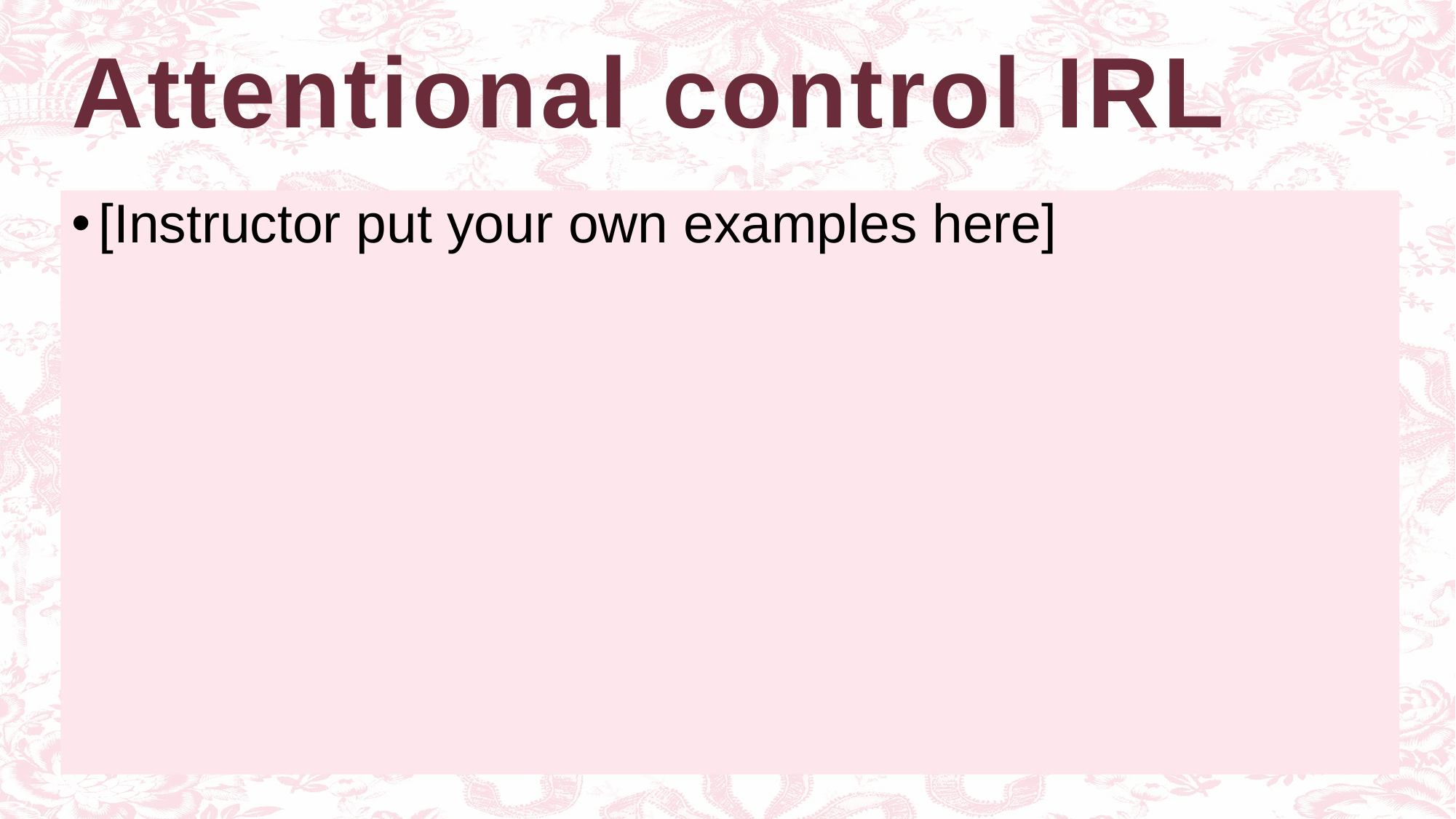

# Attentional control IRL
[Instructor put your own examples here]